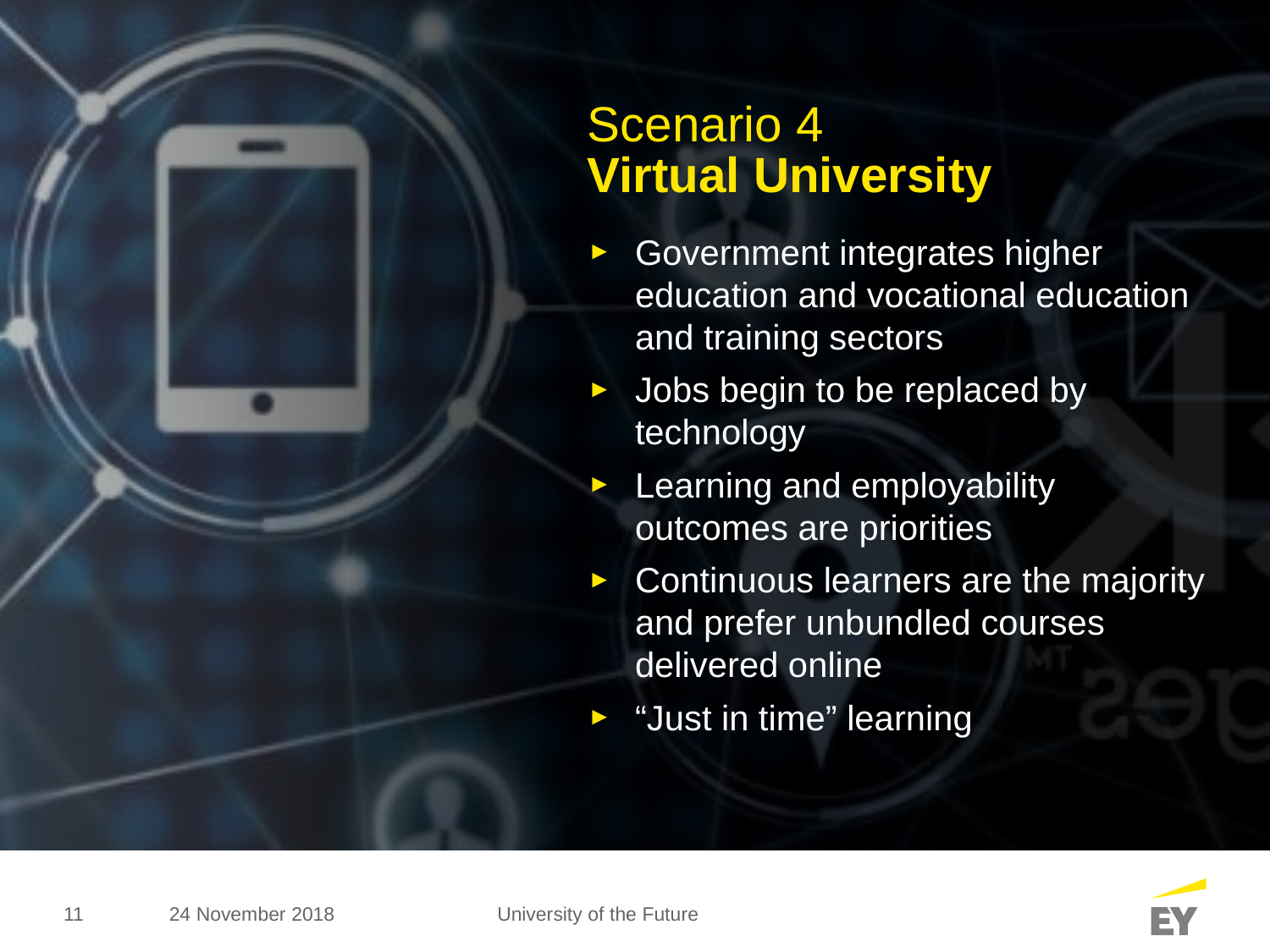

Scenario 4
Virtual University
Government integrates higher education and vocational education and training sectors
Jobs begin to be replaced by technology
Learning and employability outcomes are priorities
Continuous learners are the majority and prefer unbundled courses delivered online
“Just in time” learning